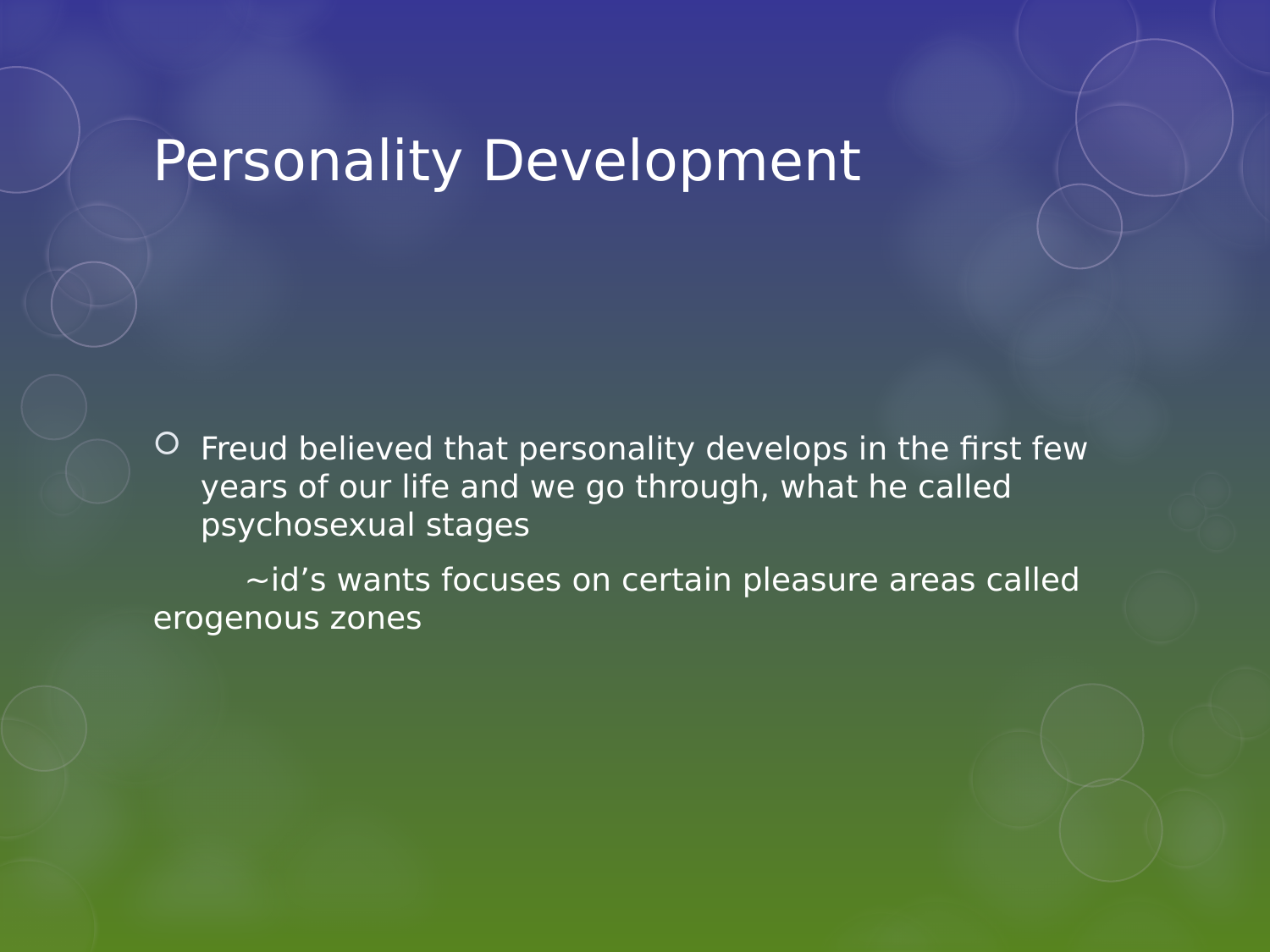

# Personality Development
Freud believed that personality develops in the first few years of our life and we go through, what he called psychosexual stages
         ~id’s wants focuses on certain pleasure areas called erogenous zones